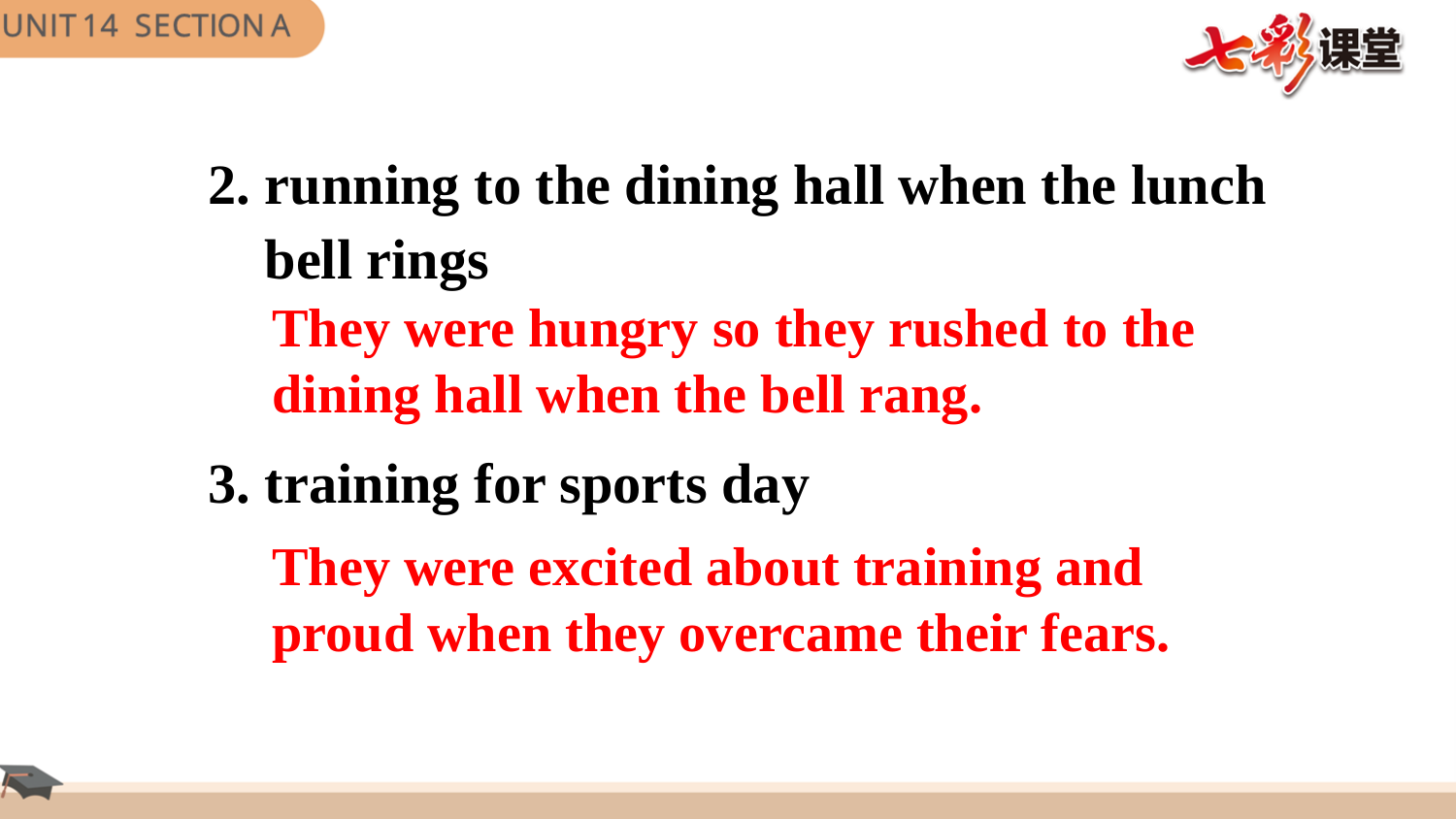

2. running to the dining hall when the lunch
    bell rings

3. training for sports day
They were hungry so they rushed to the dining hall when the bell rang.
They were excited about training and proud when they overcame their fears.